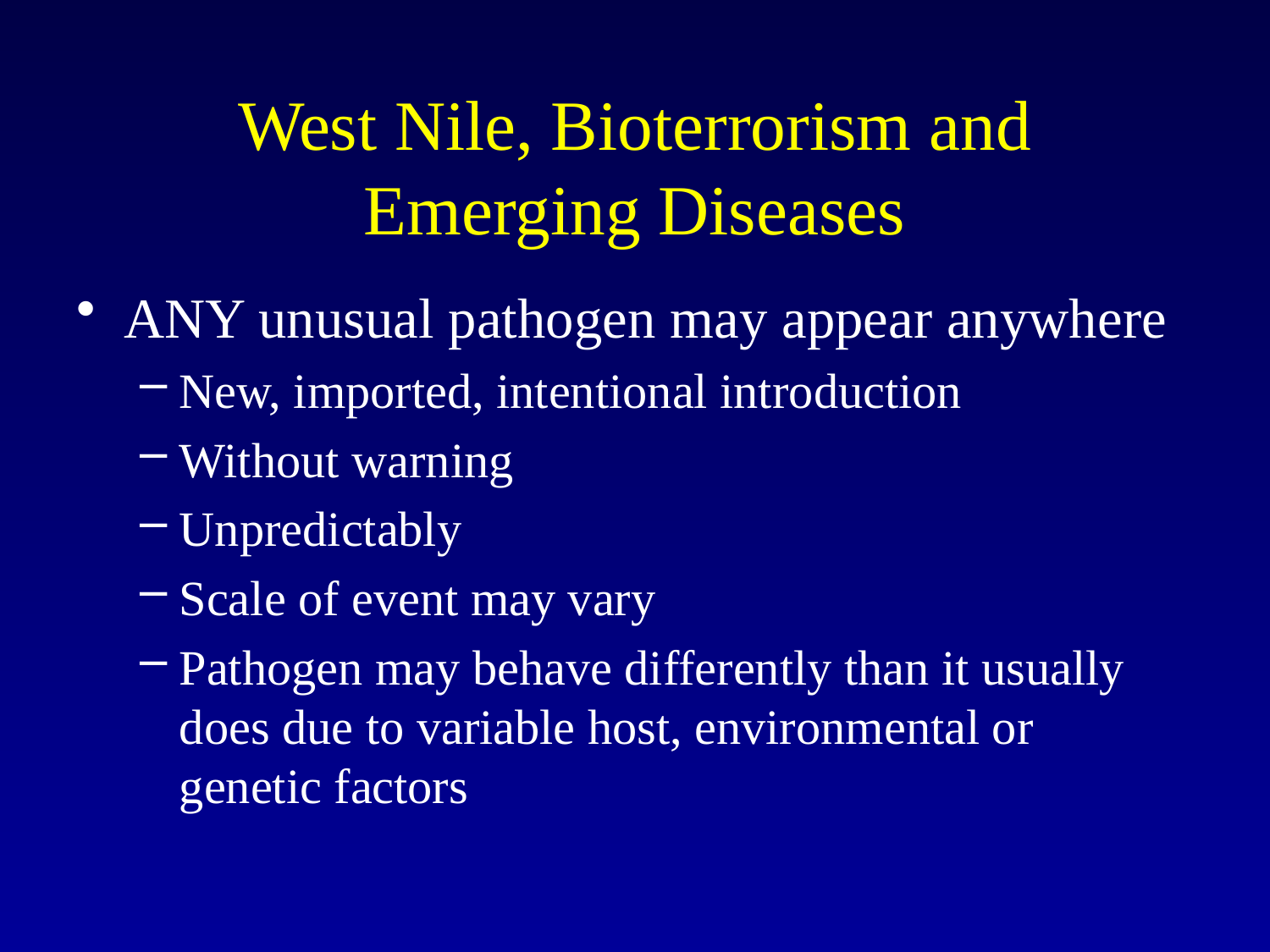

# West Nile, Bioterrorism and Emerging Diseases
ANY unusual pathogen may appear anywhere
New, imported, intentional introduction
Without warning
Unpredictably
Scale of event may vary
Pathogen may behave differently than it usually does due to variable host, environmental or genetic factors